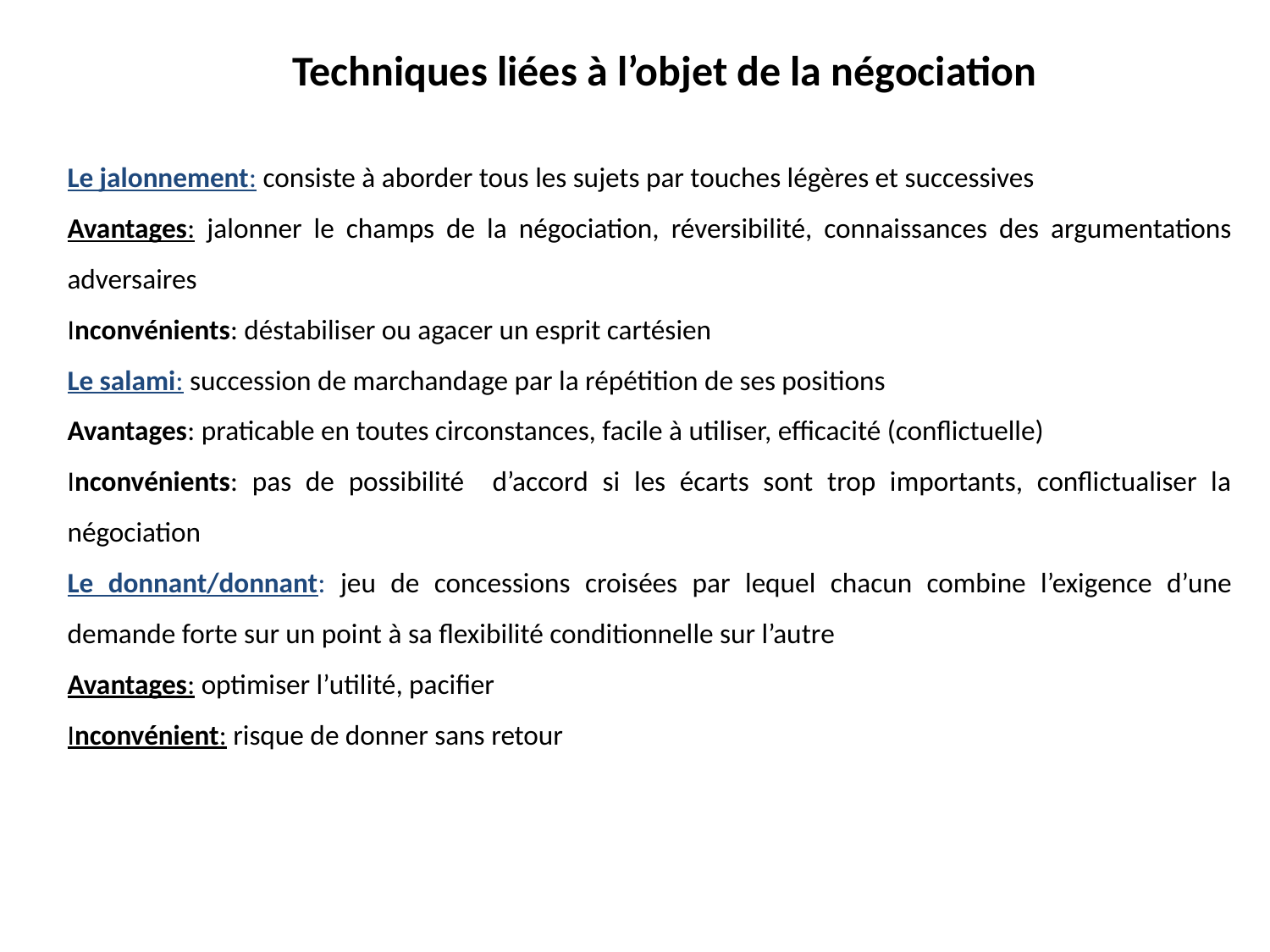

# Techniques liées à l’objet de la négociation
Le jalonnement: consiste à aborder tous les sujets par touches légères et successives
Avantages: jalonner le champs de la négociation, réversibilité, connaissances des argumentations adversaires
Inconvénients: déstabiliser ou agacer un esprit cartésien
Le salami: succession de marchandage par la répétition de ses positions
Avantages: praticable en toutes circonstances, facile à utiliser, efficacité (conflictuelle)
Inconvénients: pas de possibilité  d’accord si les écarts sont trop importants, conflictualiser la négociation
Le donnant/donnant: jeu de concessions croisées par lequel chacun combine l’exigence d’une demande forte sur un point à sa flexibilité conditionnelle sur l’autre
Avantages: optimiser l’utilité, pacifier
Inconvénient: risque de donner sans retour